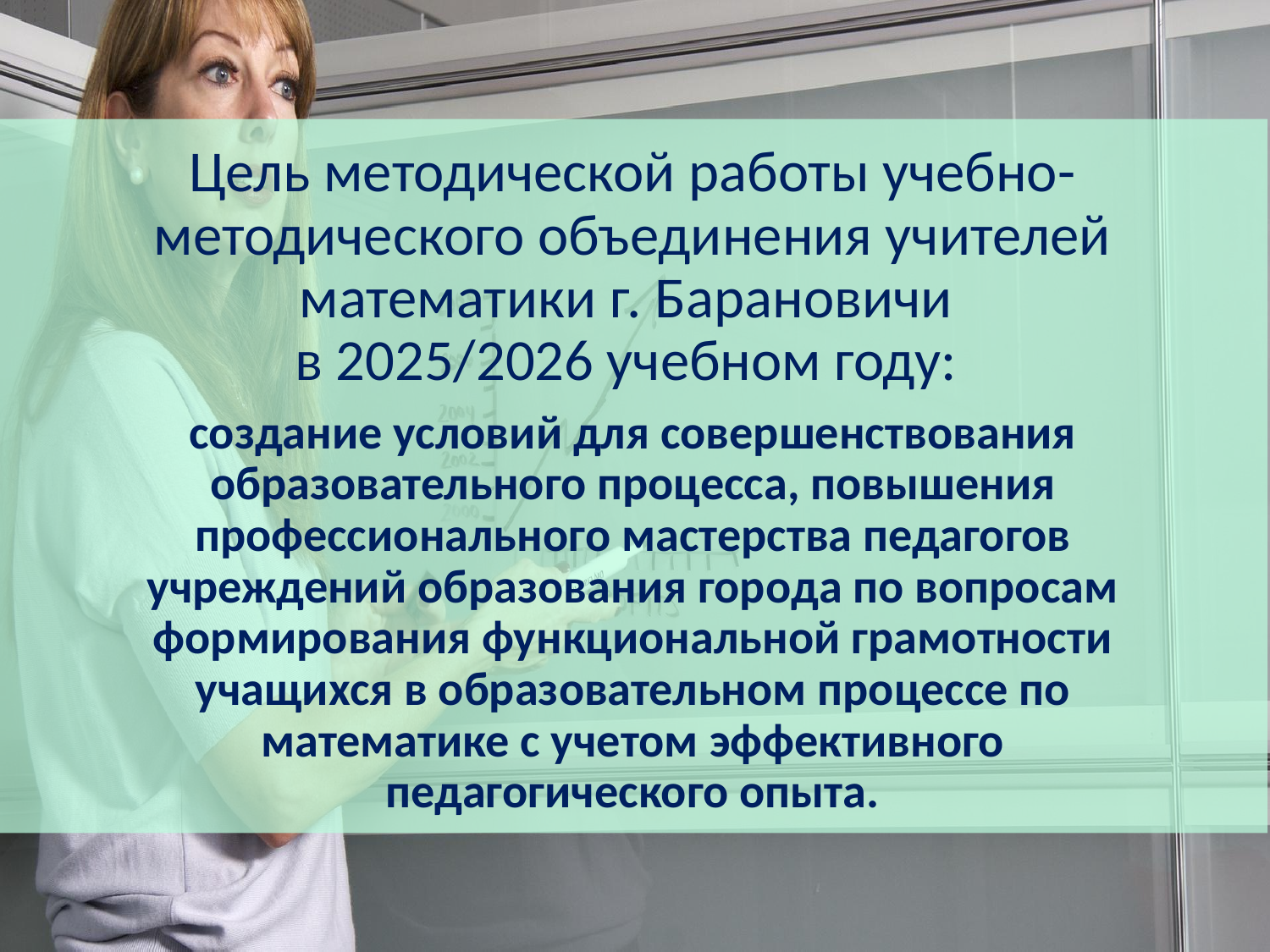

Цель методической работы учебно-методического объединения учителей математики г. Барановичи
в 2025/2026 учебном году:
создание условий для совершенствования образовательного процесса, повышения профессионального мастерства педагогов учреждений образования города по вопросам формирования функциональной грамотности учащихся в образовательном процессе по математике с учетом эффективного педагогического опыта.